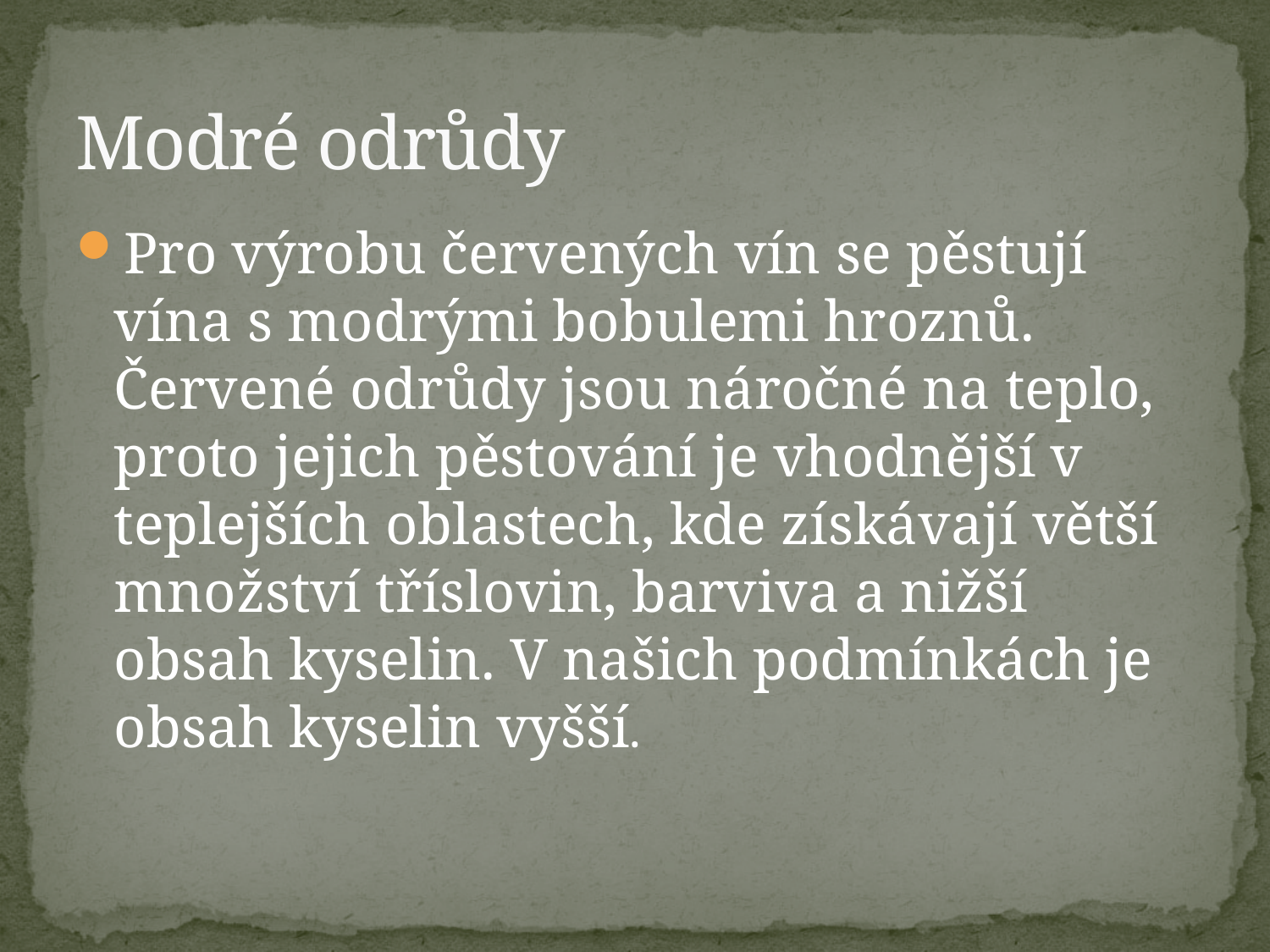

# Modré odrůdy
Pro výrobu červených vín se pěstují vína s modrými bobulemi hroznů. Červené odrůdy jsou náročné na teplo, proto jejich pěstování je vhodnější v teplejších oblastech, kde získávají větší množství tříslovin, barviva a nižší obsah kyselin. V našich podmínkách je obsah kyselin vyšší.